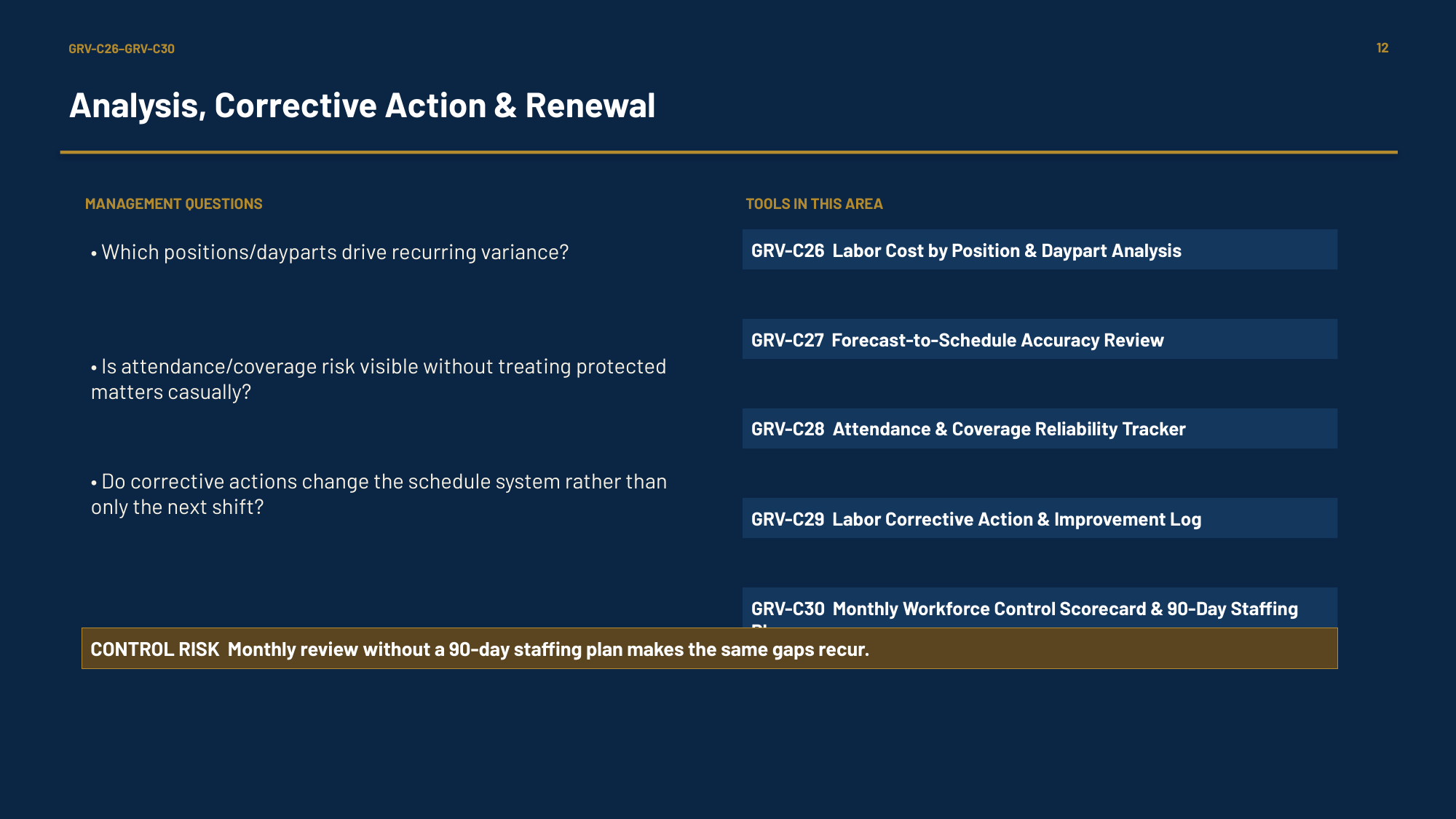

12
GRV-C26–GRV-C30
Analysis, Corrective Action & Renewal

MANAGEMENT QUESTIONS
TOOLS IN THIS AREA
• Which positions/dayparts drive recurring variance?
GRV-C26  Labor Cost by Position & Daypart Analysis
GRV-C27  Forecast-to-Schedule Accuracy Review
• Is attendance/coverage risk visible without treating protected matters casually?
GRV-C28  Attendance & Coverage Reliability Tracker
• Do corrective actions change the schedule system rather than only the next shift?
GRV-C29  Labor Corrective Action & Improvement Log
GRV-C30  Monthly Workforce Control Scorecard & 90-Day Staffing Plan
CONTROL RISK  Monthly review without a 90-day staffing plan makes the same gaps recur.